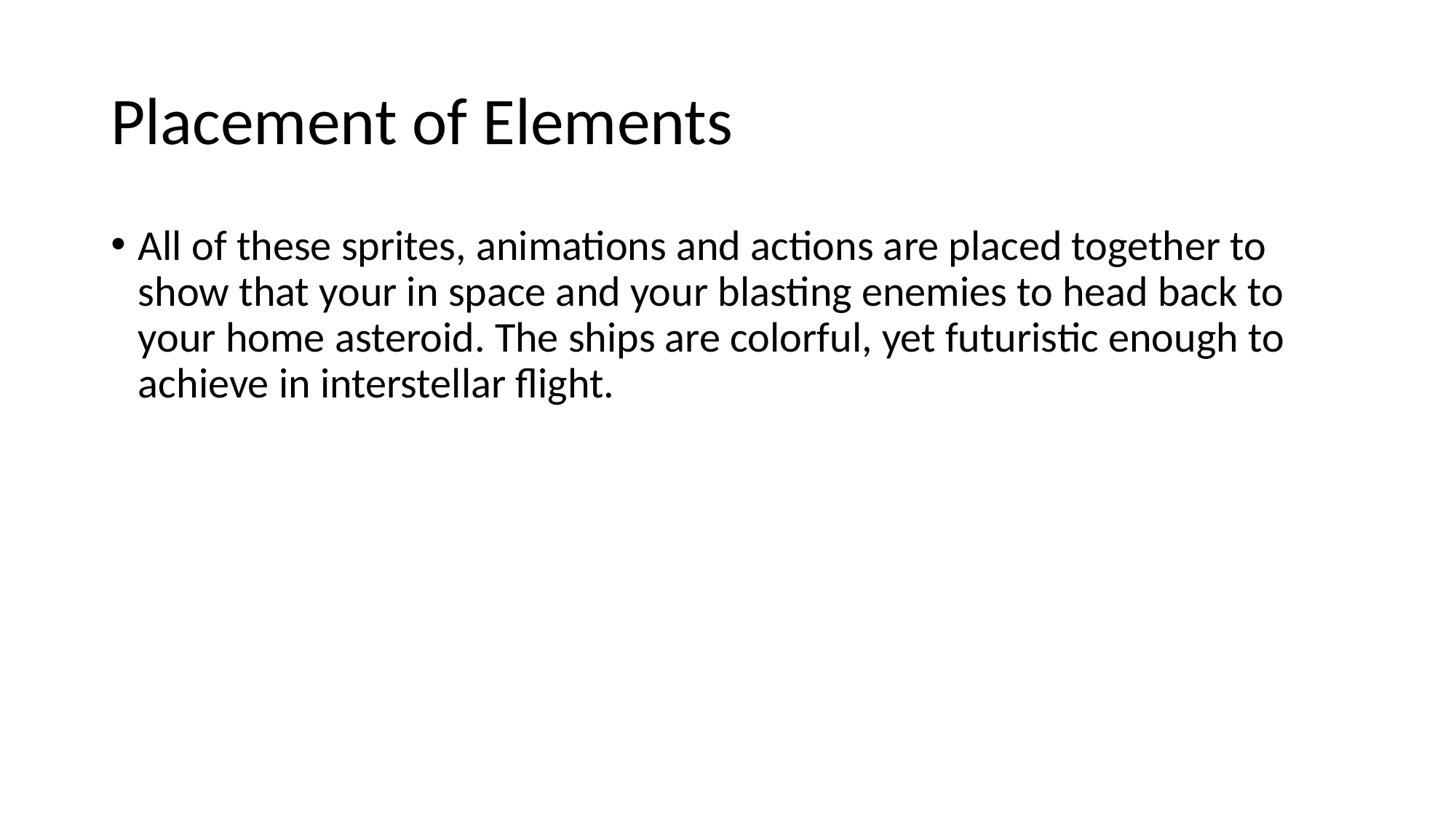

# Placement of Elements
All of these sprites, animations and actions are placed together to show that your in space and your blasting enemies to head back to your home asteroid. The ships are colorful, yet futuristic enough to achieve in interstellar flight.